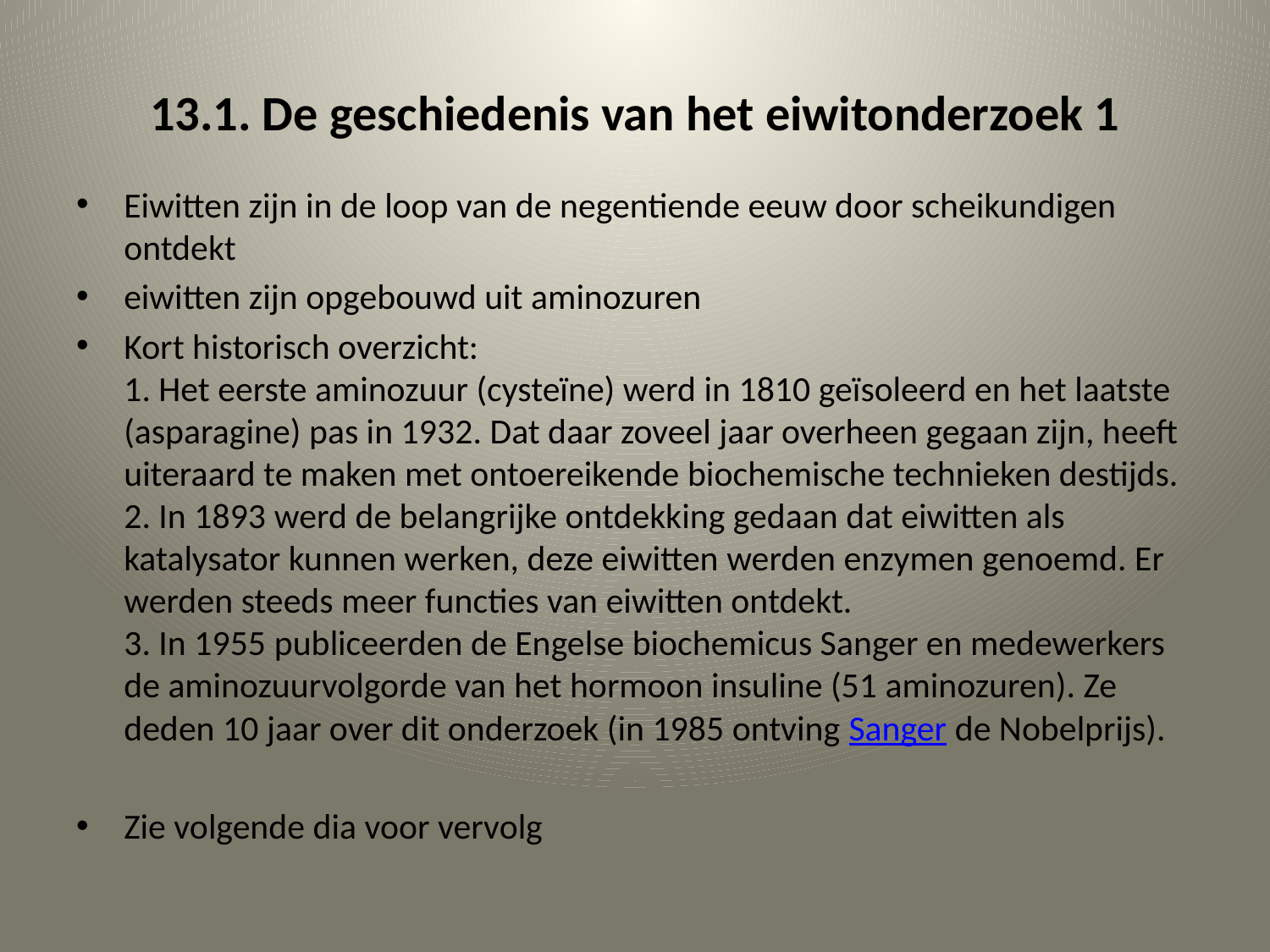

# 13.1. De geschiedenis van het eiwitonderzoek 1
Eiwitten zijn in de loop van de negentiende eeuw door scheikundigen ontdekt
eiwitten zijn opgebouwd uit aminozuren
Kort historisch overzicht:
1. Het eerste aminozuur (cysteïne) werd in 1810 geïsoleerd en het laatste (asparagine) pas in 1932. Dat daar zoveel jaar overheen gegaan zijn, heeft uiteraard te maken met ontoereikende biochemische technieken destijds.
2. In 1893 werd de belangrijke ontdekking gedaan dat eiwitten als katalysator kunnen werken, deze eiwitten werden enzymen genoemd. Er werden steeds meer functies van eiwitten ontdekt.
3. In 1955 publiceerden de Engelse biochemicus Sanger en medewerkers de aminozuurvolgorde van het hormoon insuline (51 aminozuren). Ze deden 10 jaar over dit onderzoek (in 1985 ontving Sanger de Nobelprijs).

Zie volgende dia voor vervolg